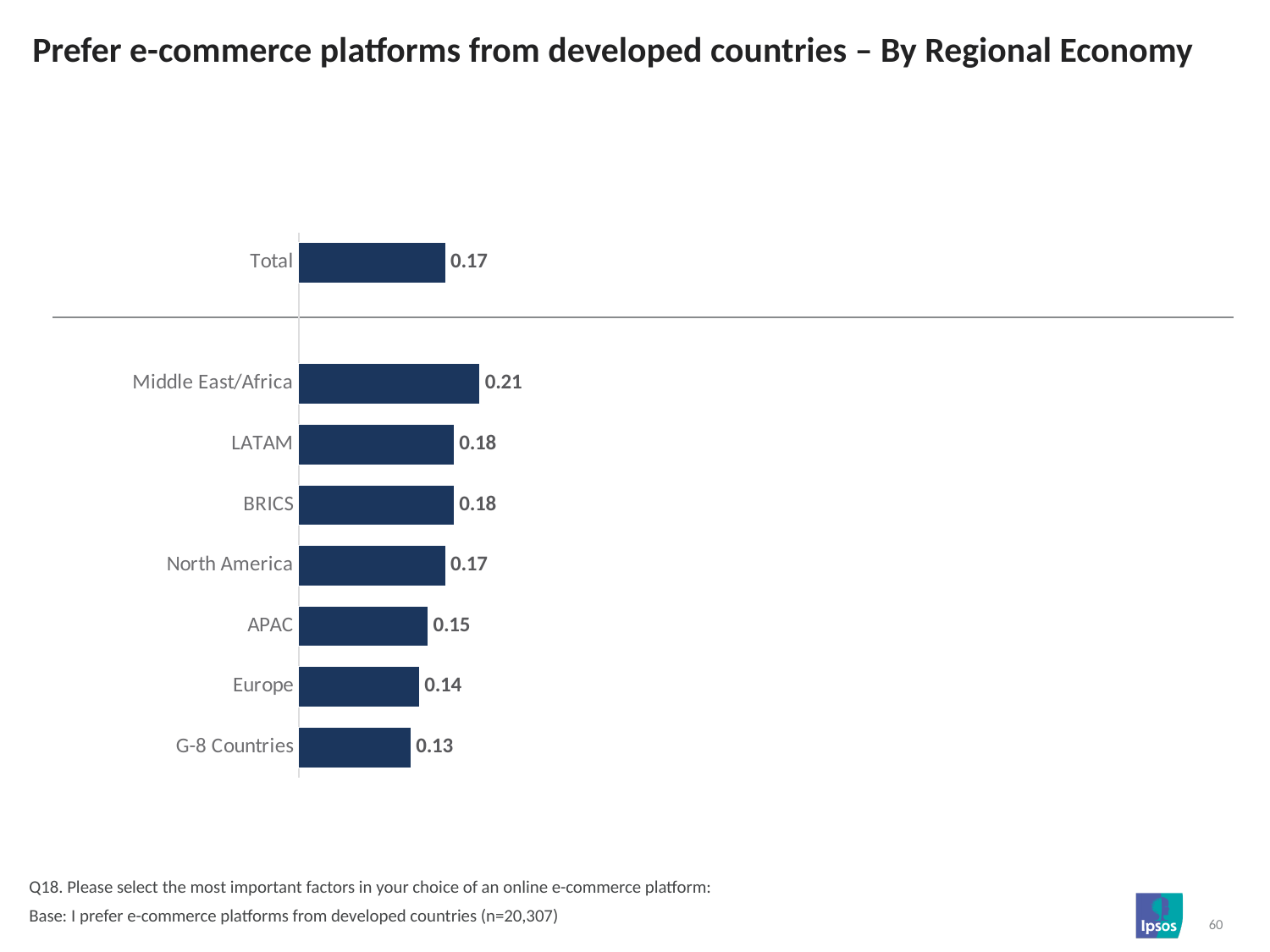

# Prefer e-commerce platforms from developed countries – By Regional Economy

### Chart

| Category | Column1 |
|---|---|
| Total | 0.17 |
|  | None |
| Middle East/Africa | 0.21 |
| LATAM | 0.18 |
| BRICS | 0.18 |
| North America | 0.17 |
| APAC | 0.15 |
| Europe | 0.14 |
| G-8 Countries | 0.13 |
Q18. Please select the most important factors in your choice of an online e-commerce platform:
Base: I prefer e-commerce platforms from developed countries (n=20,307)